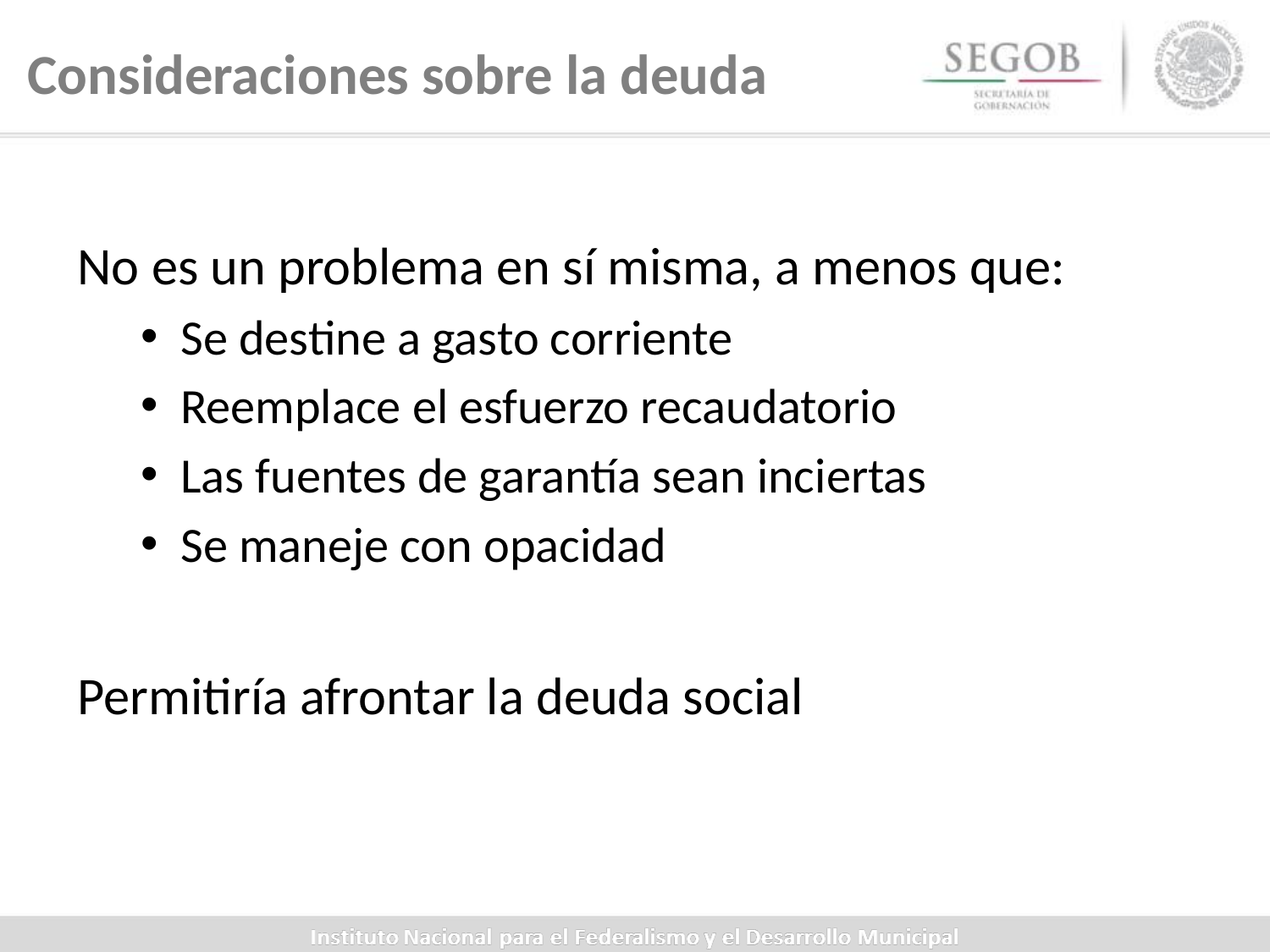

Consideraciones sobre la deuda
No es un problema en sí misma, a menos que:
Se destine a gasto corriente
Reemplace el esfuerzo recaudatorio
Las fuentes de garantía sean inciertas
Se maneje con opacidad

Permitiría afrontar la deuda social